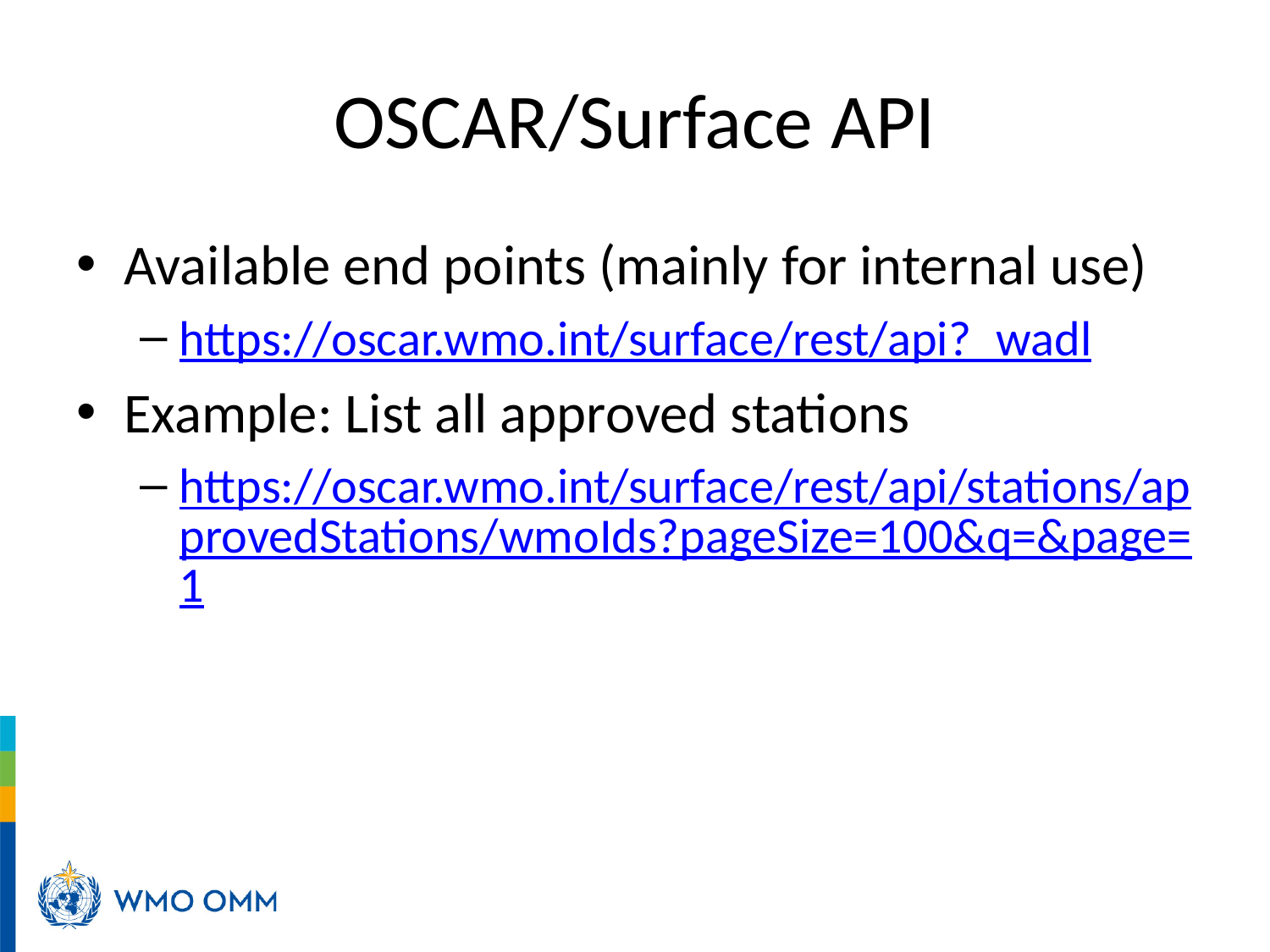

# OSCAR/Surface API
Available end points (mainly for internal use)
https://oscar.wmo.int/surface/rest/api?_wadl
Example: List all approved stations
https://oscar.wmo.int/surface/rest/api/stations/approvedStations/wmoIds?pageSize=100&q=&page=1